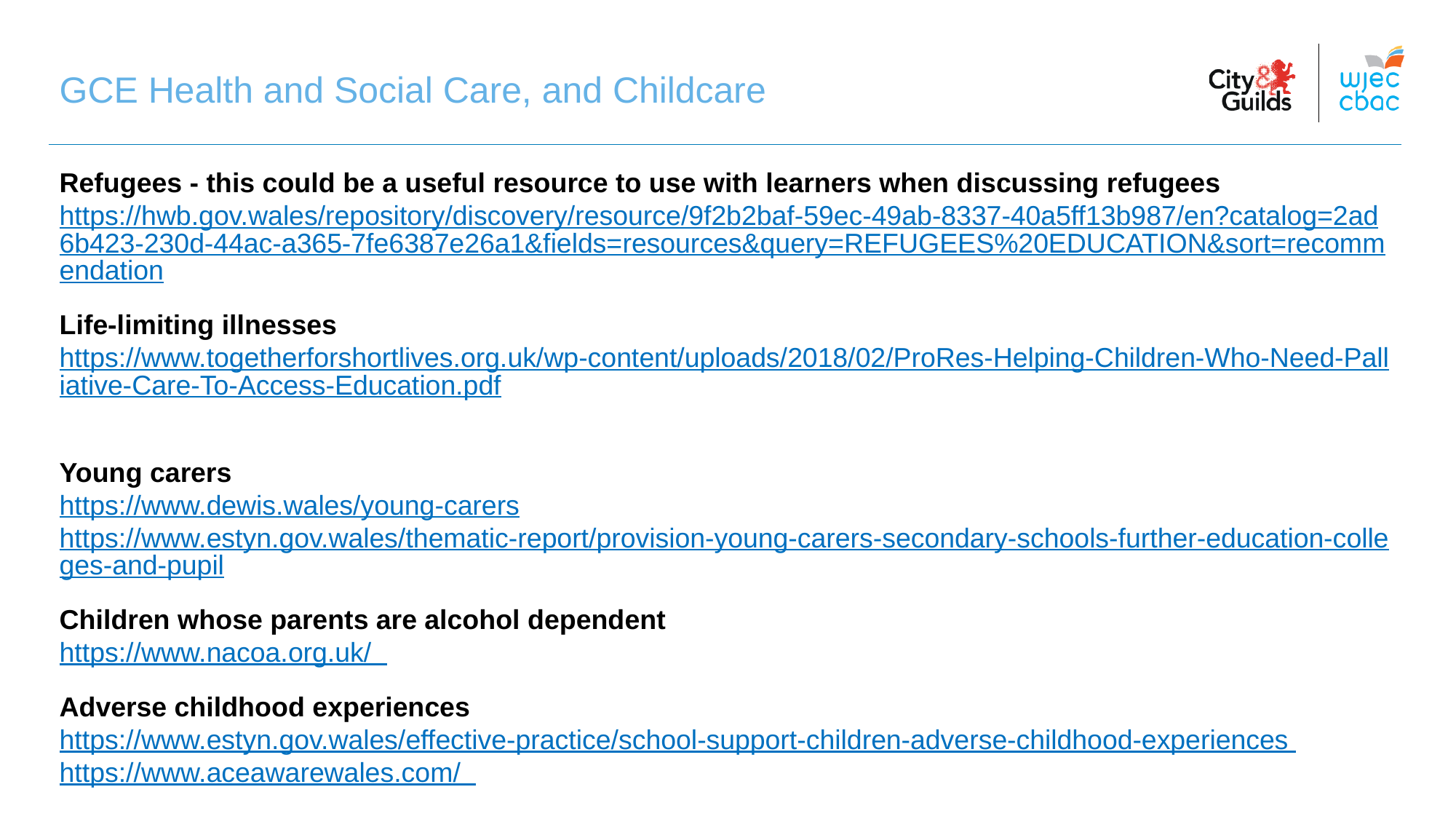

# GCE Health and Social Care, and Childcare
Refugees - this could be a useful resource to use with learners when discussing refugees
https://hwb.gov.wales/repository/discovery/resource/9f2b2baf-59ec-49ab-8337-40a5ff13b987/en?catalog=2ad6b423-230d-44ac-a365-7fe6387e26a1&fields=resources&query=REFUGEES%20EDUCATION&sort=recommendation

Life-limiting illnesses
https://www.togetherforshortlives.org.uk/wp-content/uploads/2018/02/ProRes-Helping-Children-Who-Need-Palliative-Care-To-Access-Education.pdf

Young carers
https://www.dewis.wales/young-carers
https://www.estyn.gov.wales/thematic-report/provision-young-carers-secondary-schools-further-education-colleges-and-pupil

Children whose parents are alcohol dependent
https://www.nacoa.org.uk/

Adverse childhood experiences
https://www.estyn.gov.wales/effective-practice/school-support-children-adverse-childhood-experiences
https://www.aceawarewales.com/